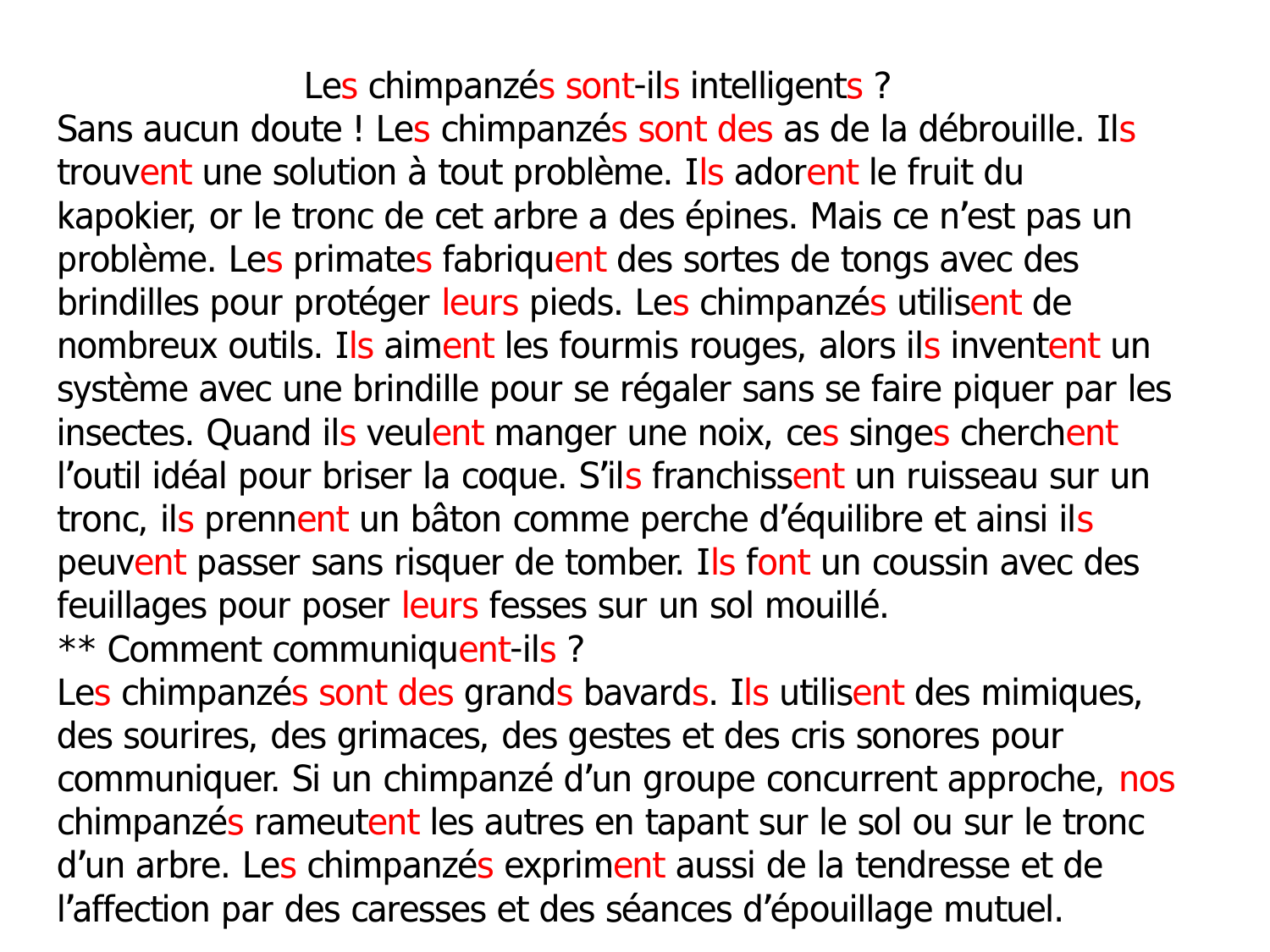

Les chimpanzés sont-ils intelligents ?
Sans aucun doute ! Les chimpanzés sont des as de la débrouille. Ils trouvent une solution à tout problème. Ils adorent le fruit du kapokier, or le tronc de cet arbre a des épines. Mais ce n’est pas un problème. Les primates fabriquent des sortes de tongs avec des brindilles pour protéger leurs pieds. Les chimpanzés utilisent de nombreux outils. Ils aiment les fourmis rouges, alors ils inventent un système avec une brindille pour se régaler sans se faire piquer par les insectes. Quand ils veulent manger une noix, ces singes cherchent l’outil idéal pour briser la coque. S’ils franchissent un ruisseau sur un tronc, ils prennent un bâton comme perche d’équilibre et ainsi ils peuvent passer sans risquer de tomber. Ils font un coussin avec des feuillages pour poser leurs fesses sur un sol mouillé.
** Comment communiquent-ils ?
Les chimpanzés sont des grands bavards. Ils utilisent des mimiques, des sourires, des grimaces, des gestes et des cris sonores pour communiquer. Si un chimpanzé d’un groupe concurrent approche, nos chimpanzés rameutent les autres en tapant sur le sol ou sur le tronc d’un arbre. Les chimpanzés expriment aussi de la tendresse et de l’affection par des caresses et des séances d’épouillage mutuel.